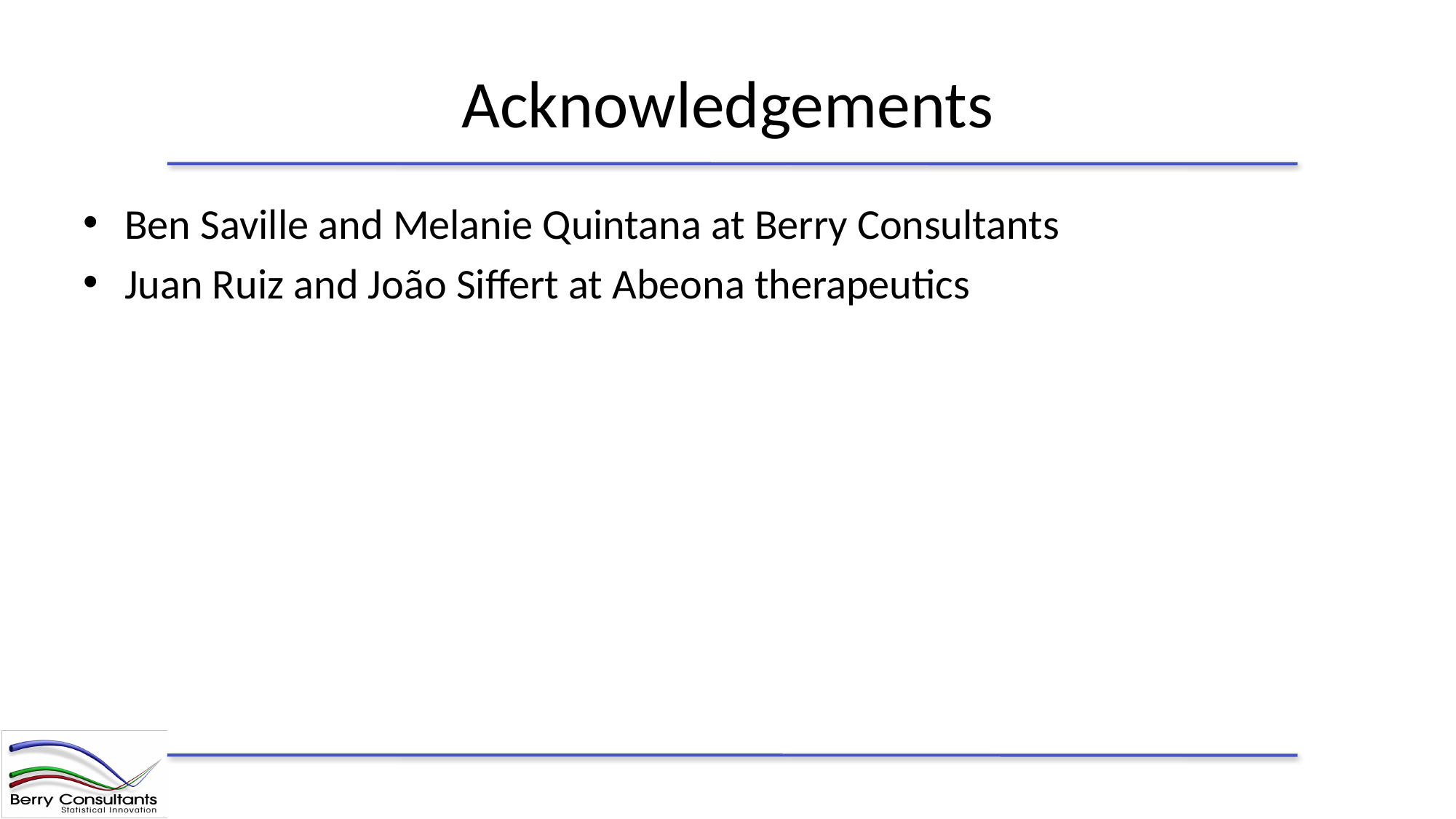

# Acknowledgements
Ben Saville and Melanie Quintana at Berry Consultants
Juan Ruiz and João Siffert at Abeona therapeutics